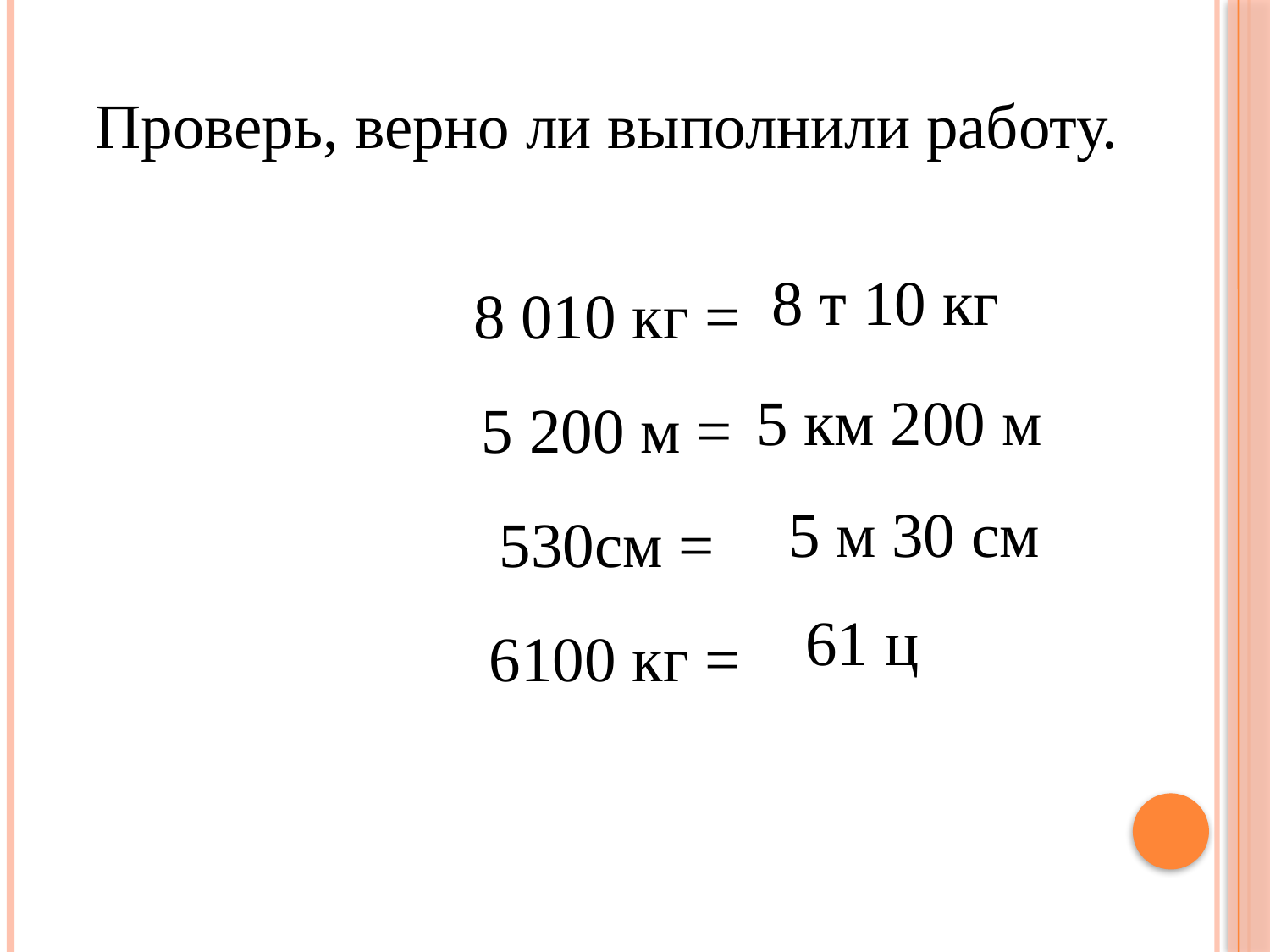

Проверь, верно ли выполнили работу.

8 010 кг =
5 200 м =
530см =
6100 кг =
8 т 10 кг
5 км 200 м
5 м 30 см
61 ц